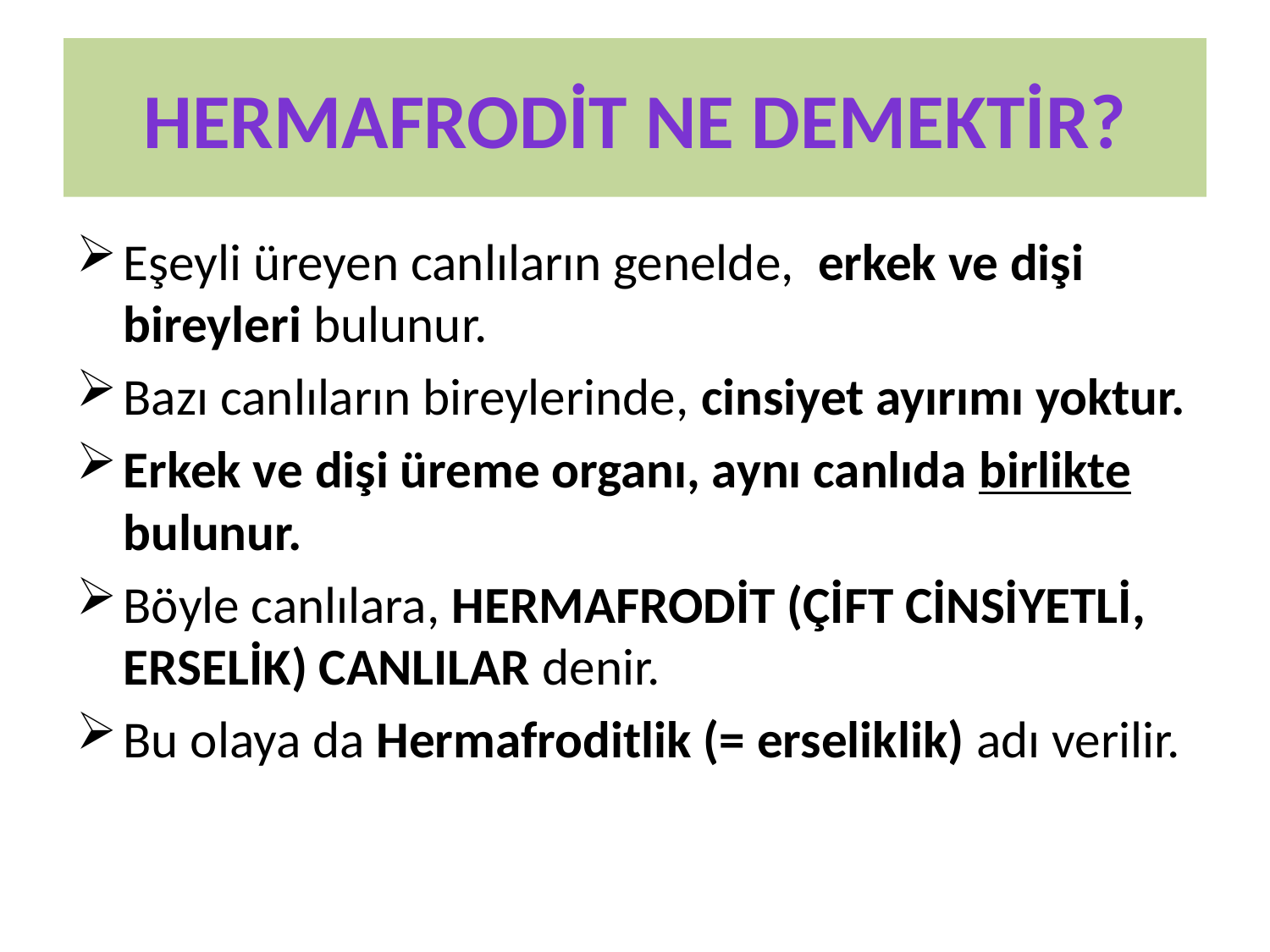

# Hermafrodit ne demektir?
Eşeyli üreyen canlıların genelde,  erkek ve dişi bireyleri bulunur.
Bazı canlıların bireylerinde, cinsiyet ayırımı yoktur.
Erkek ve dişi üreme organı, aynı canlıda birlikte bulunur.
Böyle canlılara, HERMAFRODİT (ÇİFT CİNSİYETLİ, ERSELİK) CANLILAR denir.
Bu olaya da Hermafroditlik (= erseliklik) adı verilir.